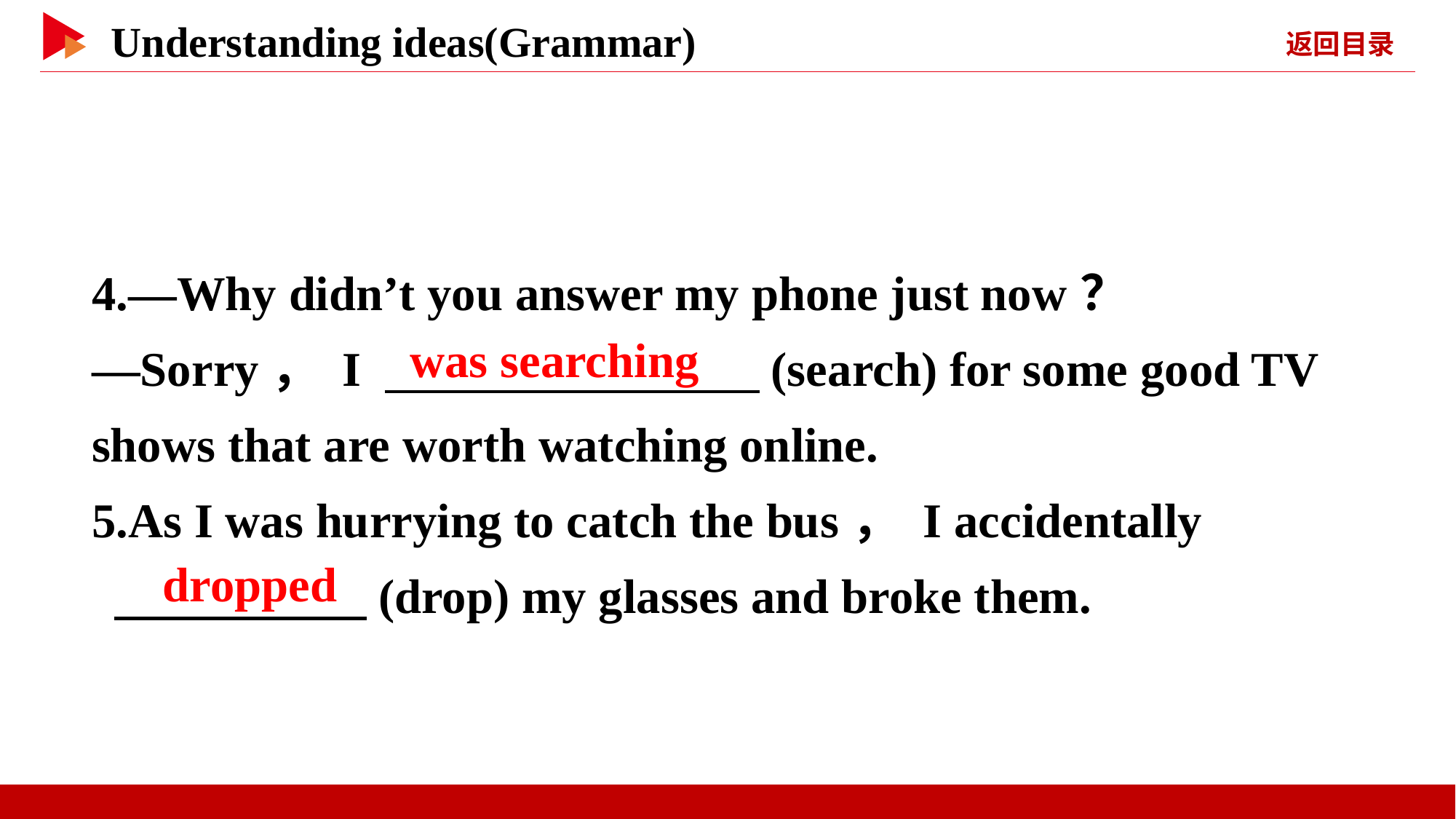

4.—Why didn’t you answer my phone just now？
—Sorry， I 　                         　(search) for some good TV shows that are worth watching online.
5.As I was hurrying to catch the bus， I accidentally
 　              　(drop) my glasses and broke them.
　was searching
　dropped